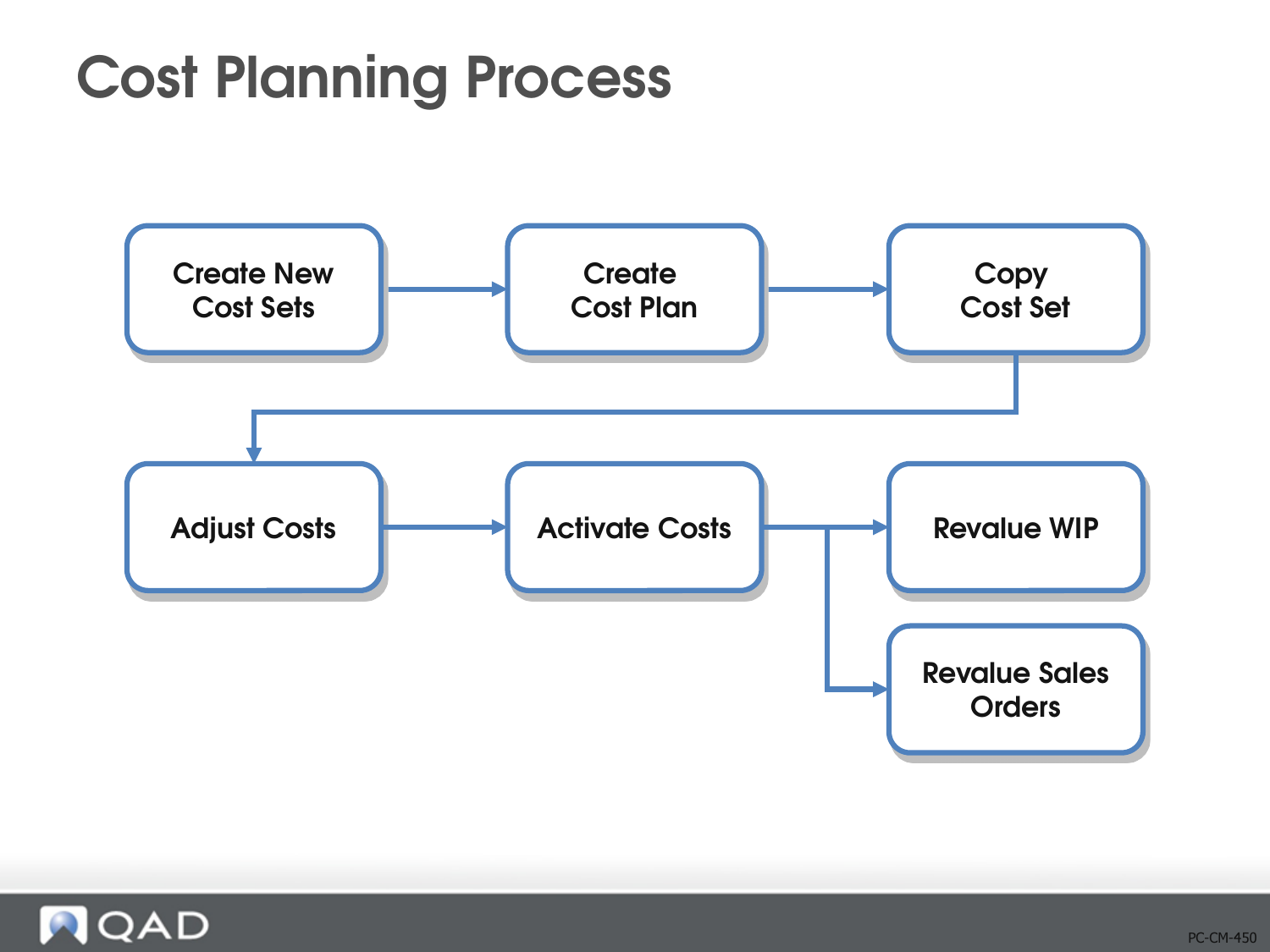

# Cost Planning Process

Create New
Cost Sets

Create
Cost Plan
Copy
Cost Set
Adjust Costs
Activate Costs
Revalue WIP
Revalue Sales
Orders
PC-CM-450